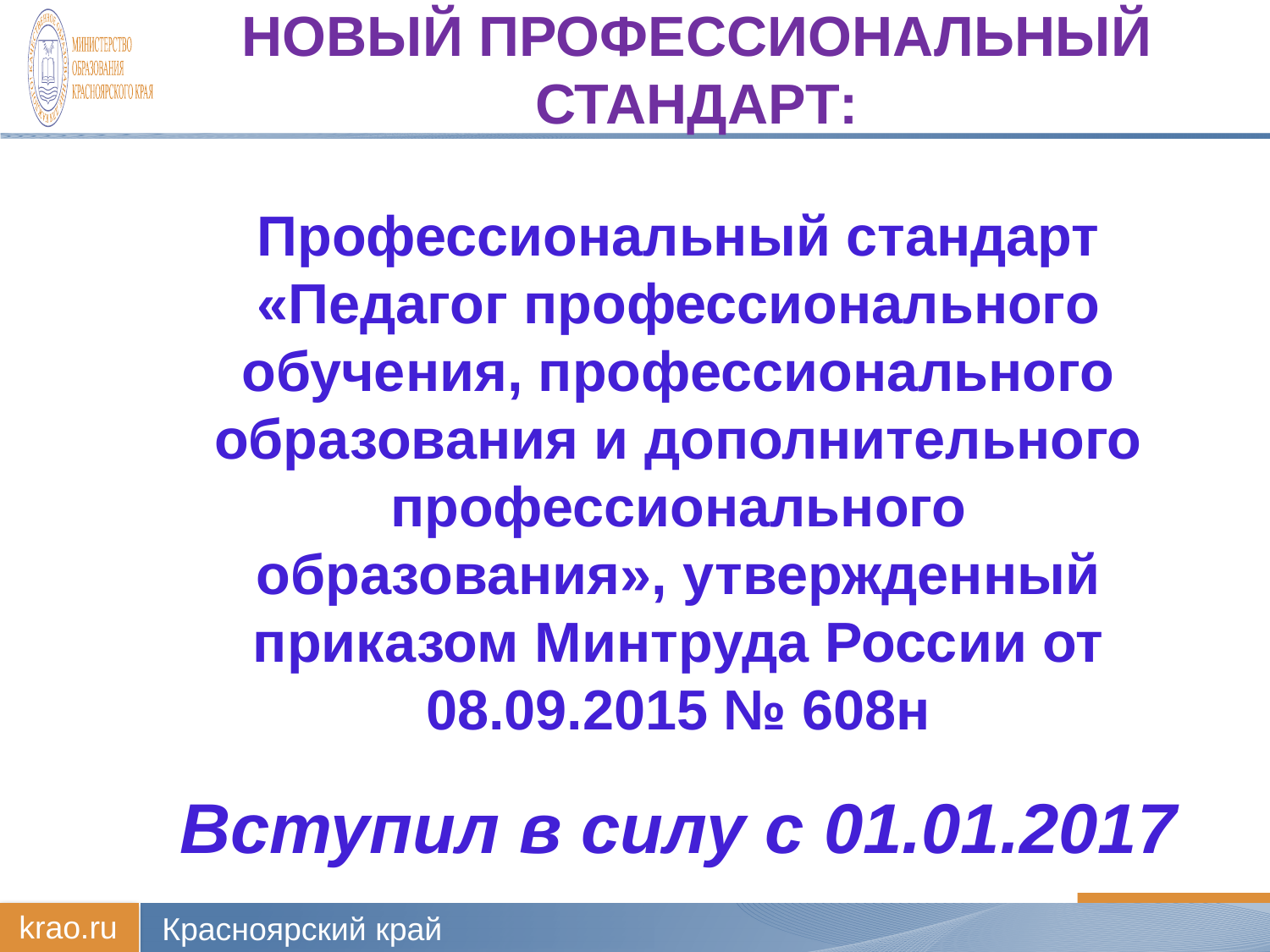

# НОВЫЙ Профессиональный стандарт:
Профессиональный стандарт «Педагог профессионального обучения, профессионального образования и дополнительного профессионального образования», утвержденный приказом Минтруда России от 08.09.2015 № 608н

Вступил в силу с 01.01.2017